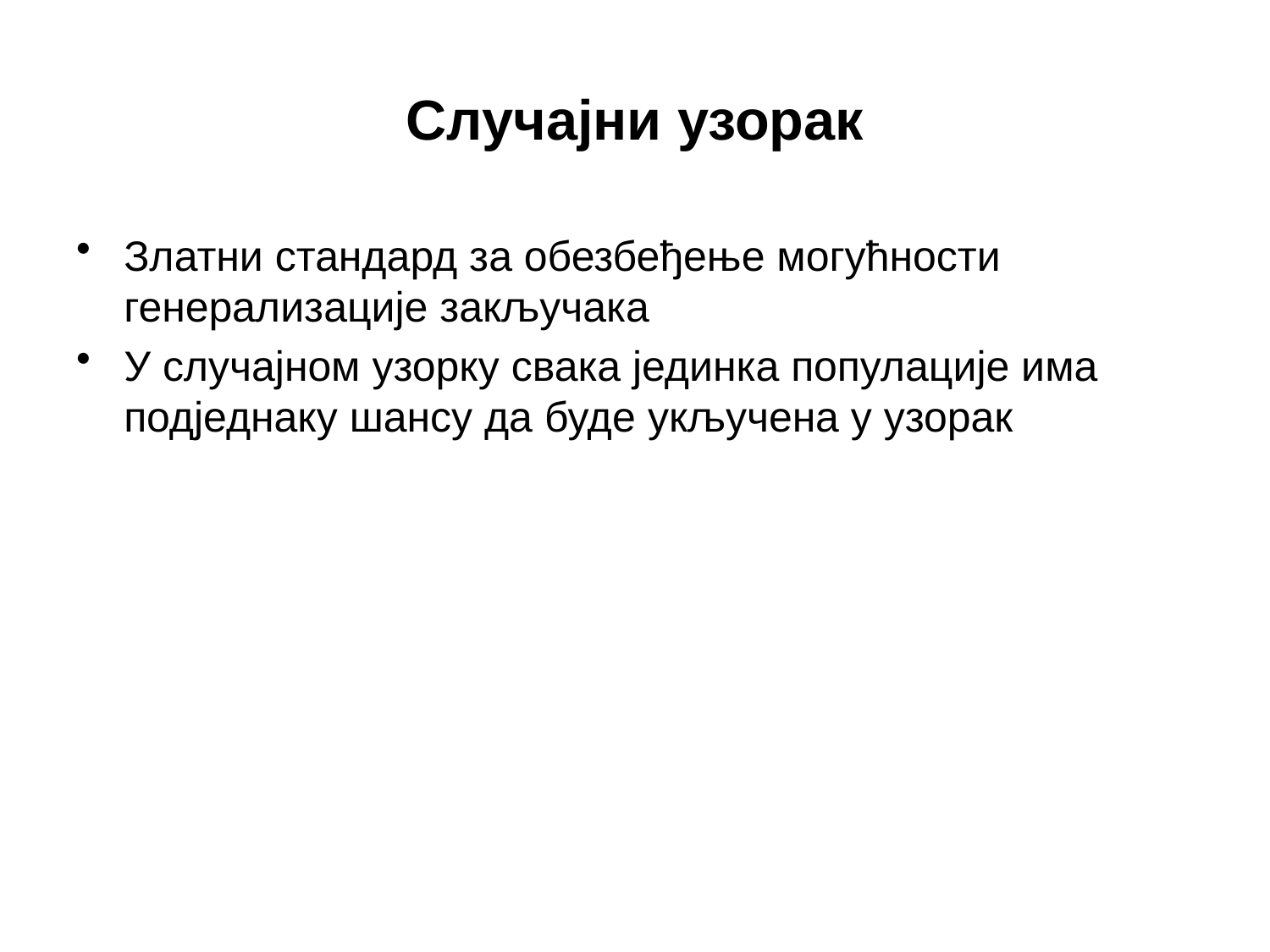

# Случајни узорак
Златни стандард за обезбеђење могућности генерализације закључака
У случајном узорку свака јединка популације има подједнаку шансу да буде укључена у узорак